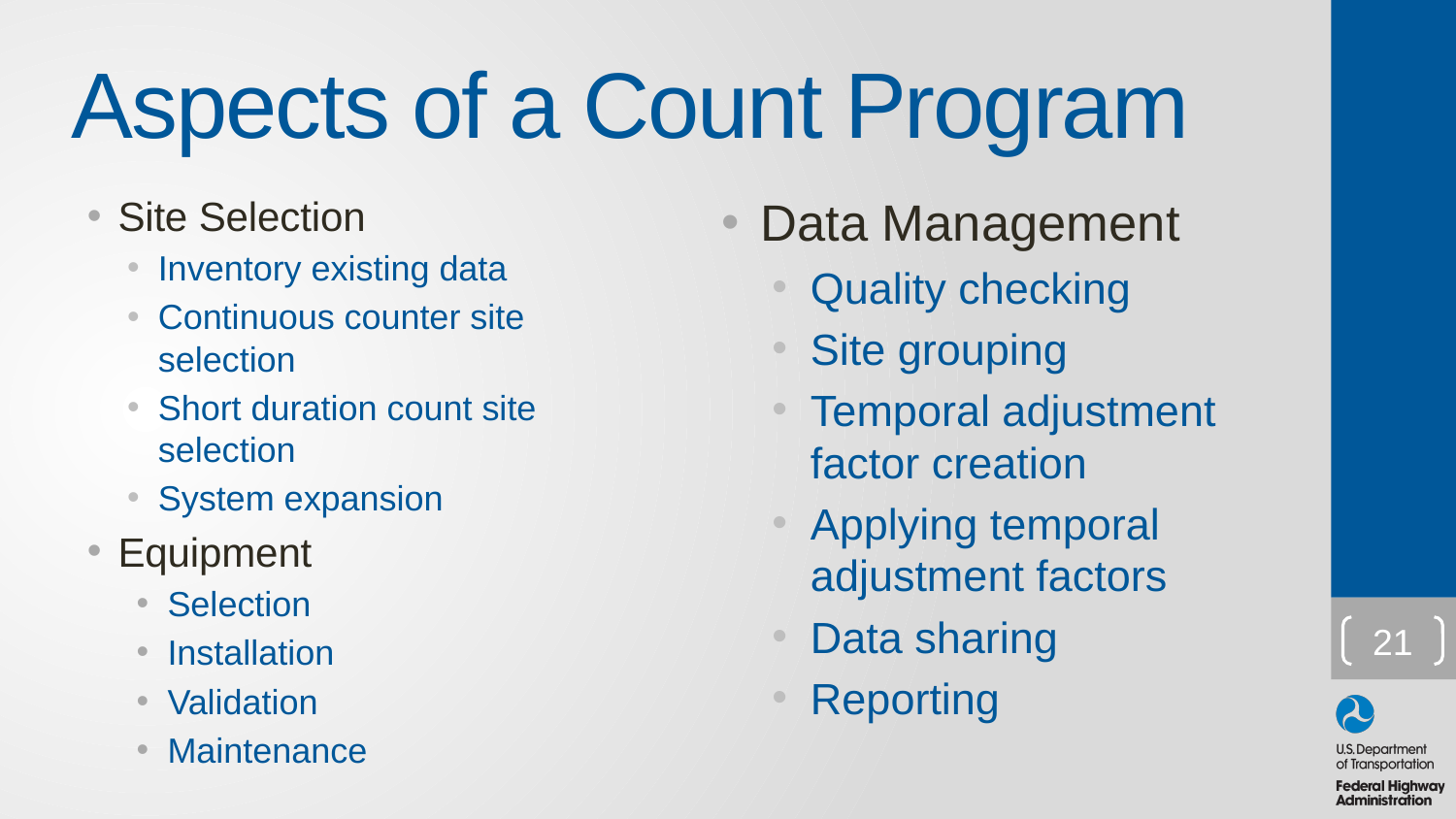

# Aspects of a Count Program
Site Selection
Inventory existing data
Continuous counter site selection
Short duration count site selection
System expansion
Equipment
Selection
Installation
Validation
Maintenance
Data Management
Quality checking
Site grouping
Temporal adjustment factor creation
Applying temporal adjustment factors
Data sharing
Reporting
21